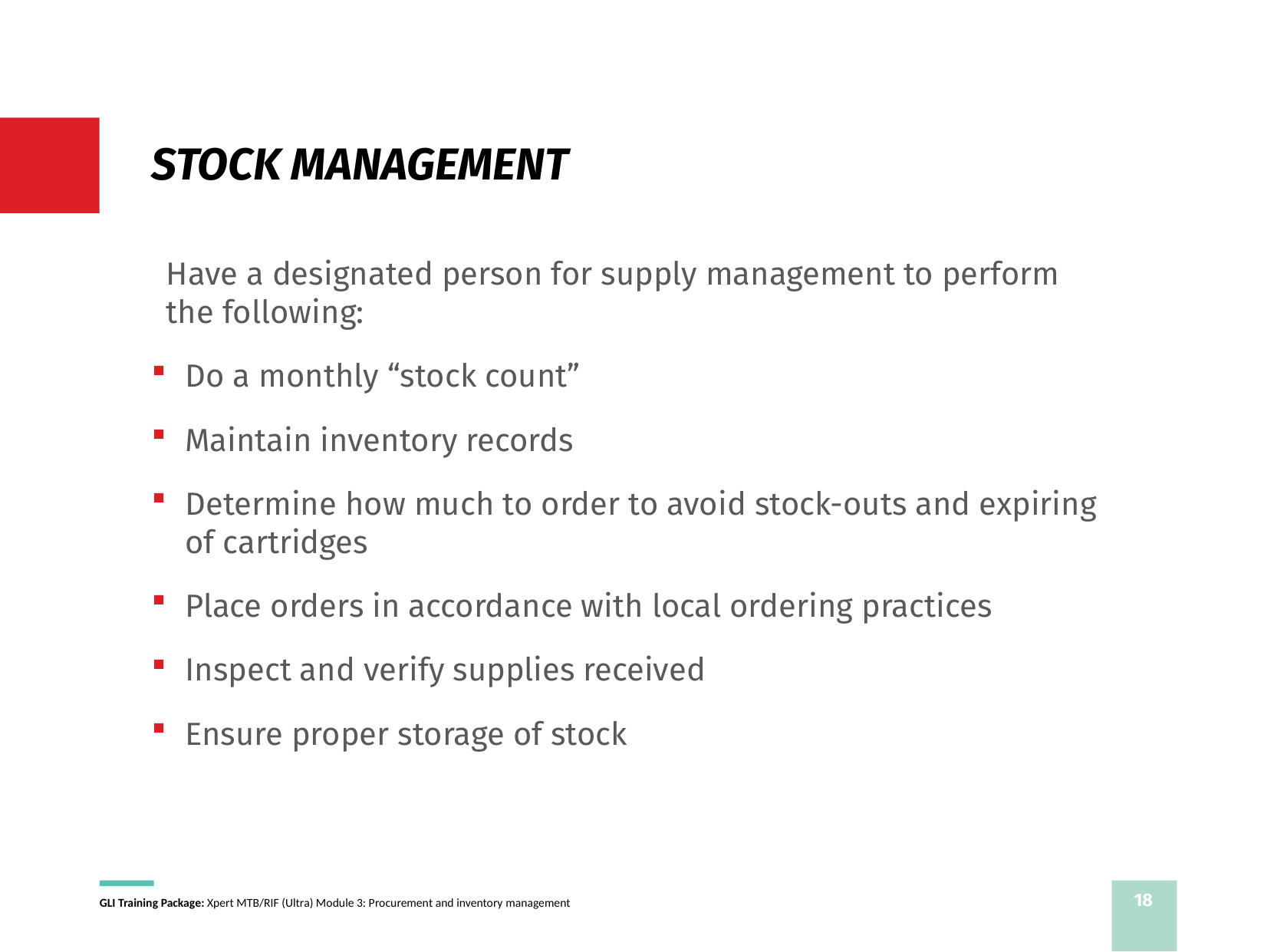

# STOCK MANAGEMENT
Have a designated person for supply management to perform the following:
Do a monthly “stock count”
Maintain inventory records
Determine how much to order to avoid stock-outs and expiring of cartridges
Place orders in accordance with local ordering practices
Inspect and verify supplies received
Ensure proper storage of stock